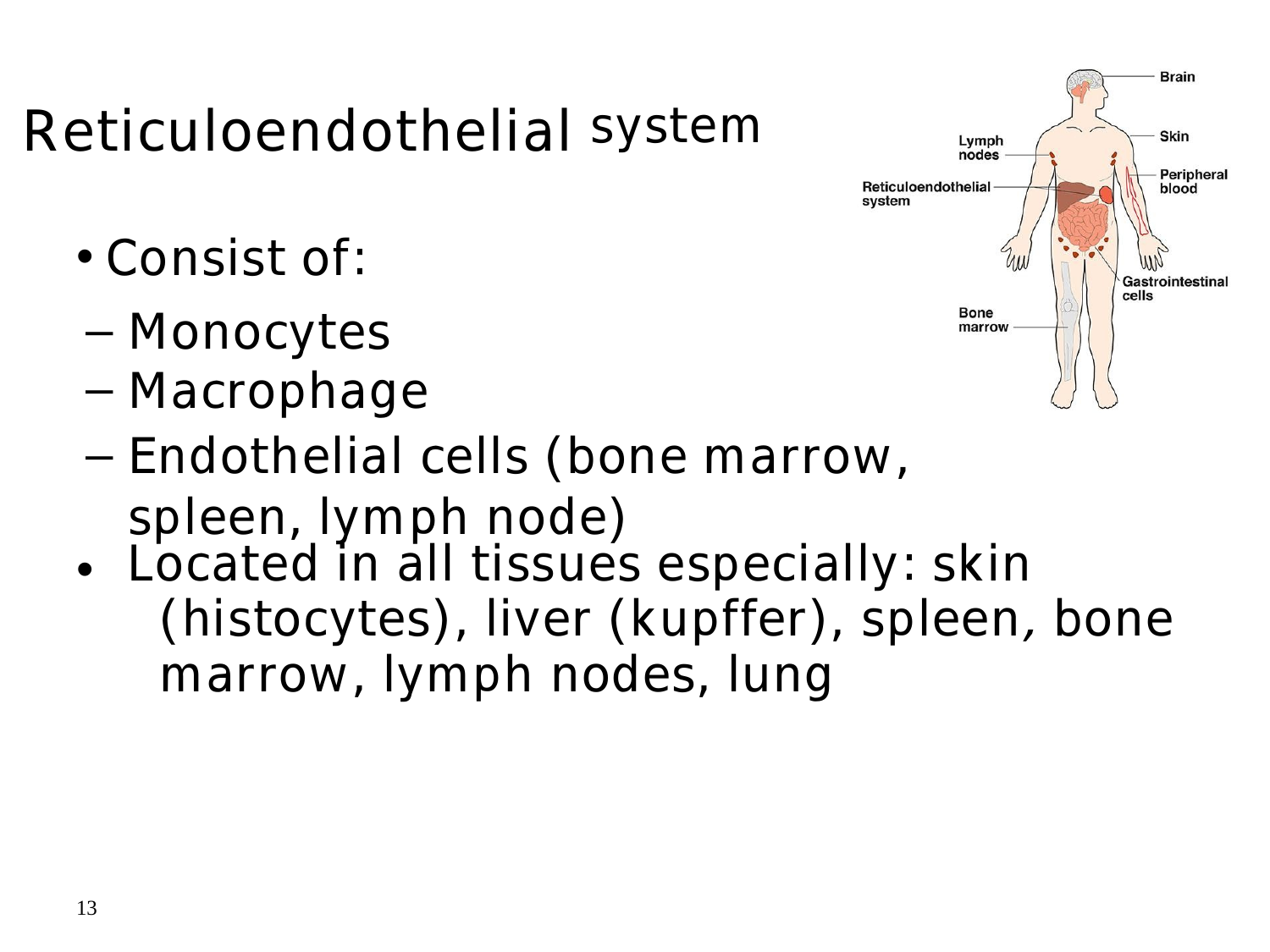

# Reticuloendothelial system
Consist of:
Monocytes
Macrophage
Endothelial cells (bone marrow,
spleen, lymph node)
•
Located in all tissues especially: skin
(histocytes), liver (kupffer), spleen, bone
marrow, lymph nodes, lung
13